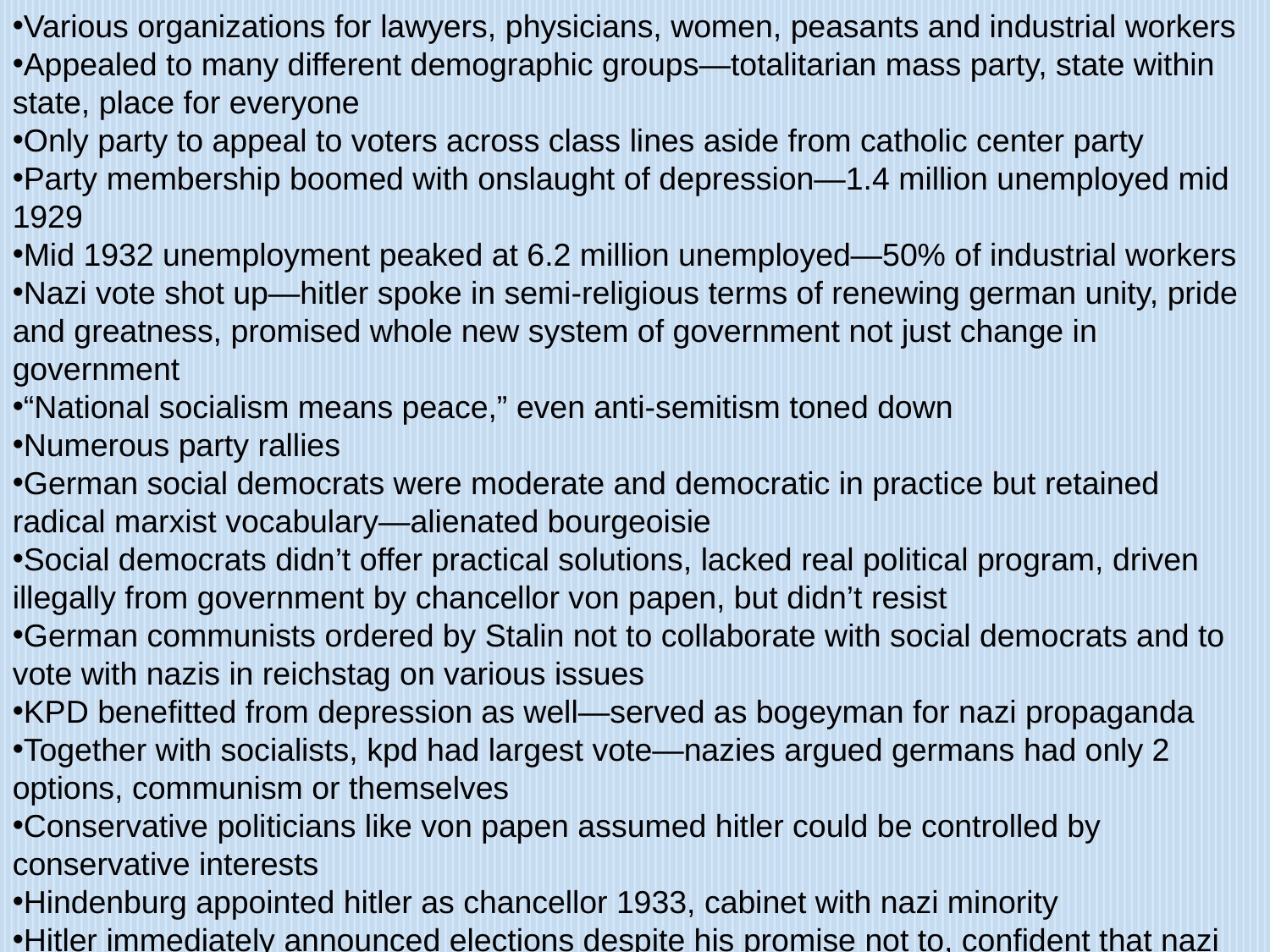

Various organizations for lawyers, physicians, women, peasants and industrial workers
Appealed to many different demographic groups—totalitarian mass party, state within state, place for everyone
Only party to appeal to voters across class lines aside from catholic center party
Party membership boomed with onslaught of depression—1.4 million unemployed mid 1929
Mid 1932 unemployment peaked at 6.2 million unemployed—50% of industrial workers
Nazi vote shot up—hitler spoke in semi-religious terms of renewing german unity, pride and greatness, promised whole new system of government not just change in government
“National socialism means peace,” even anti-semitism toned down
Numerous party rallies
German social democrats were moderate and democratic in practice but retained radical marxist vocabulary—alienated bourgeoisie
Social democrats didn’t offer practical solutions, lacked real political program, driven illegally from government by chancellor von papen, but didn’t resist
German communists ordered by Stalin not to collaborate with social democrats and to vote with nazis in reichstag on various issues
KPD benefitted from depression as well—served as bogeyman for nazi propaganda
Together with socialists, kpd had largest vote—nazies argued germans had only 2 options, communism or themselves
Conservative politicians like von papen assumed hitler could be controlled by conservative interests
Hindenburg appointed hitler as chancellor 1933, cabinet with nazi minority
Hitler immediately announced elections despite his promise not to, confident that nazi popularity and control of police would give absolute majority and allow him to override reichstag and president